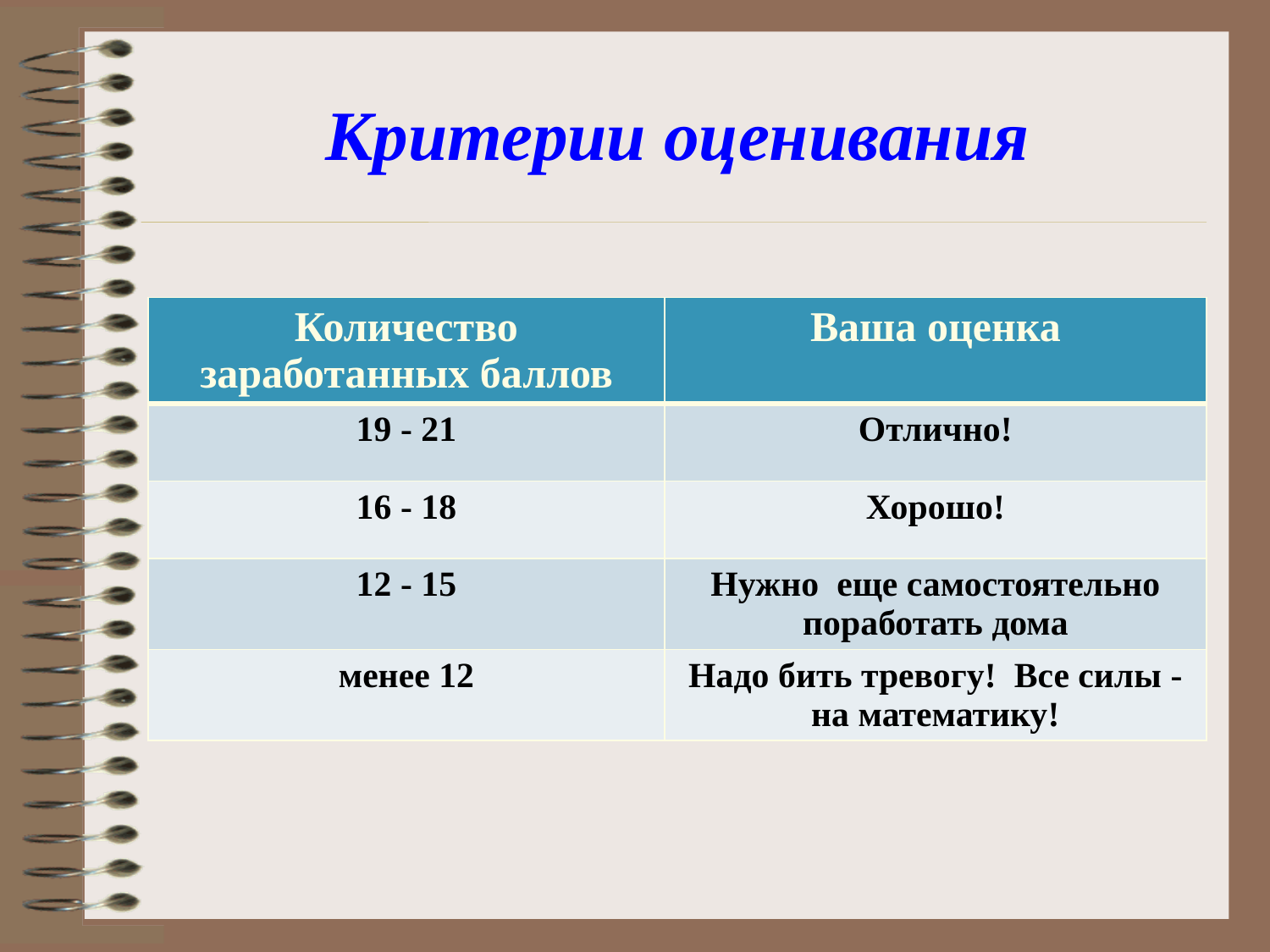

# Критерии оценивания
| Количество заработанных баллов | Ваша оценка |
| --- | --- |
| 19 - 21 | Отлично! |
| 16 - 18 | Хорошо! |
| 12 - 15 | Нужно еще самостоятельно поработать дома |
| менее 12 | Надо бить тревогу! Все силы - на математику! |